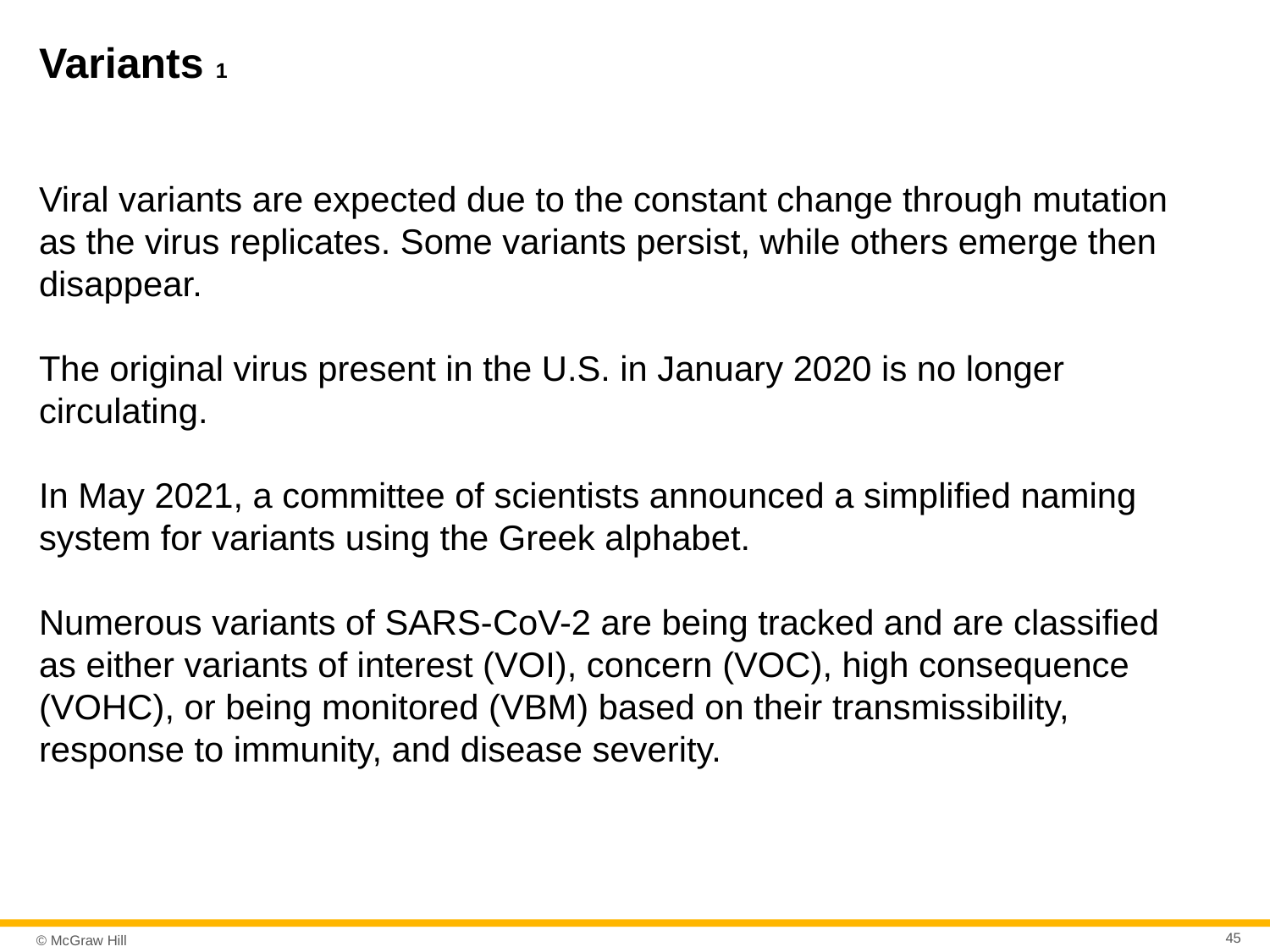

# Variants 1
Viral variants are expected due to the constant change through mutation as the virus replicates. Some variants persist, while others emerge then disappear.
The original virus present in the U.S. in January 2020 is no longer circulating.
In May 2021, a committee of scientists announced a simplified naming system for variants using the Greek alphabet.
Numerous variants of SARS-CoV-2 are being tracked and are classified as either variants of interest (VOI), concern (VOC), high consequence (VOHC), or being monitored (VBM) based on their transmissibility, response to immunity, and disease severity.